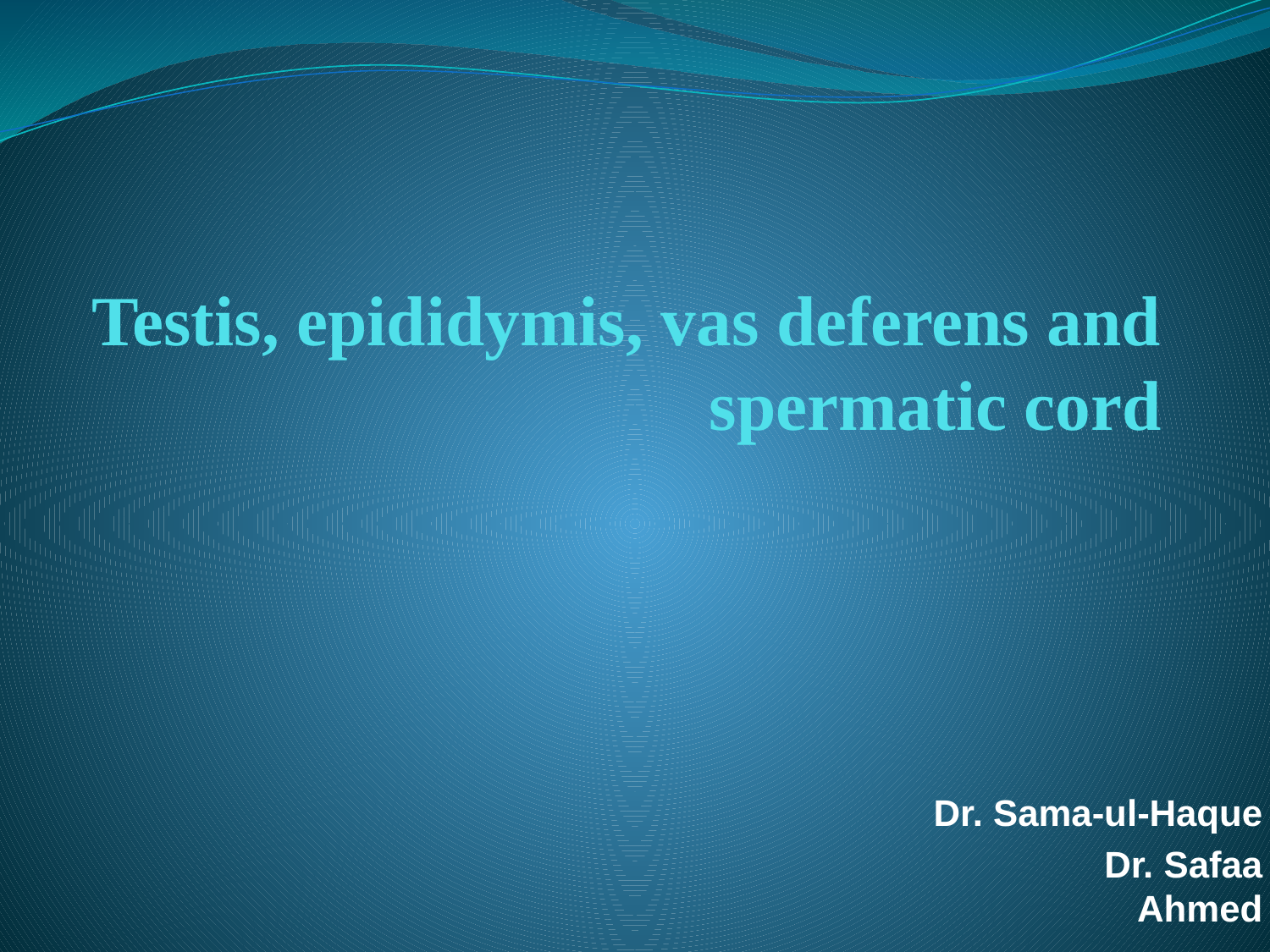

# Testis, epididymis, vas deferens and spermatic cord
Dr. Sama-ul-Haque
    Dr. Safaa Ahmed